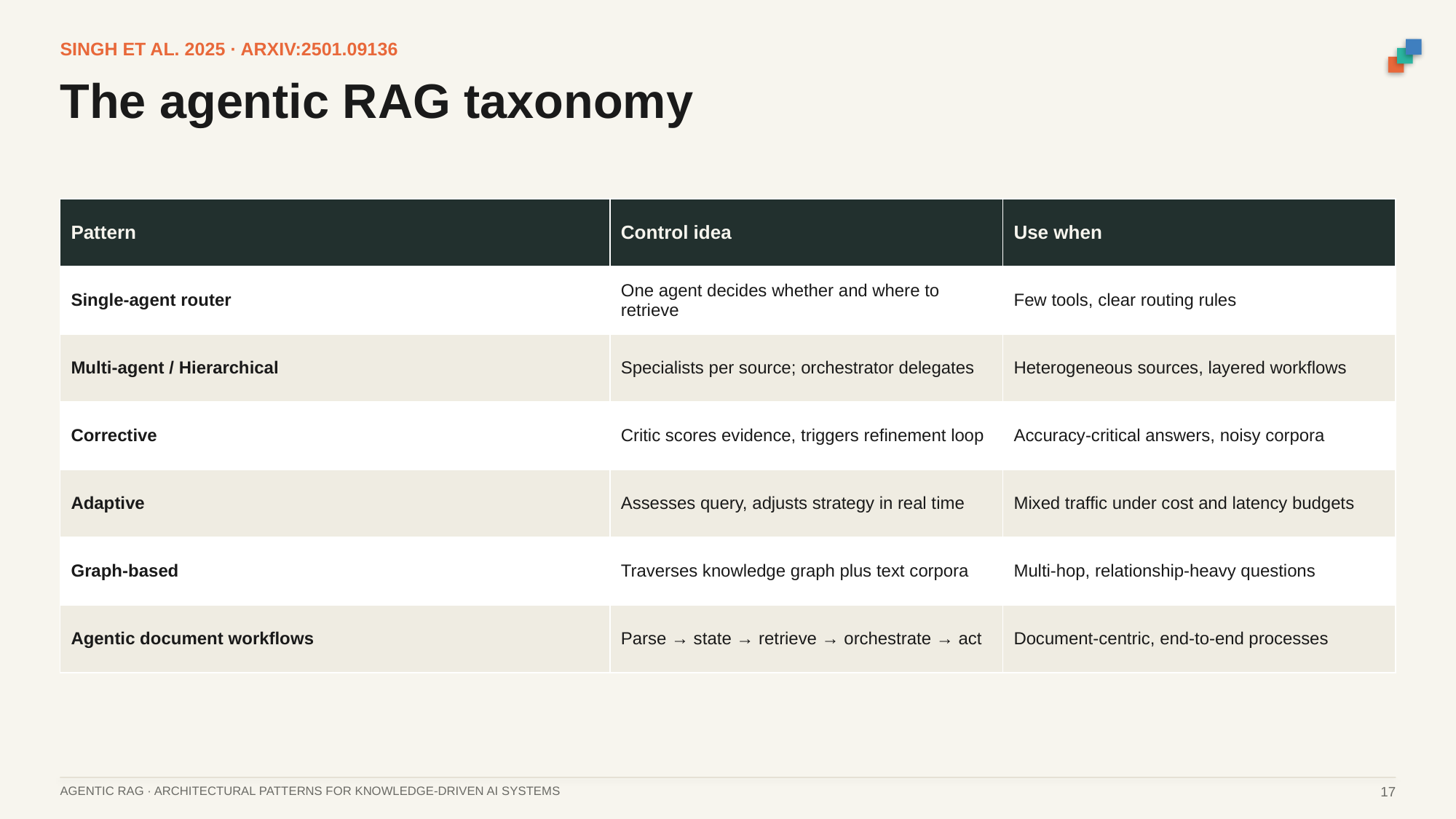

SINGH ET AL. 2025 · ARXIV:2501.09136

The agentic RAG taxonomy
| Pattern | Control idea | Use when |
| --- | --- | --- |
| Single-agent router | One agent decides whether and where to retrieve | Few tools, clear routing rules |
| Multi-agent / Hierarchical | Specialists per source; orchestrator delegates | Heterogeneous sources, layered workflows |
| Corrective | Critic scores evidence, triggers refinement loop | Accuracy-critical answers, noisy corpora |
| Adaptive | Assesses query, adjusts strategy in real time | Mixed traffic under cost and latency budgets |
| Graph-based | Traverses knowledge graph plus text corpora | Multi-hop, relationship-heavy questions |
| Agentic document workflows | Parse → state → retrieve → orchestrate → act | Document-centric, end-to-end processes |

AGENTIC RAG · ARCHITECTURAL PATTERNS FOR KNOWLEDGE-DRIVEN AI SYSTEMS
17